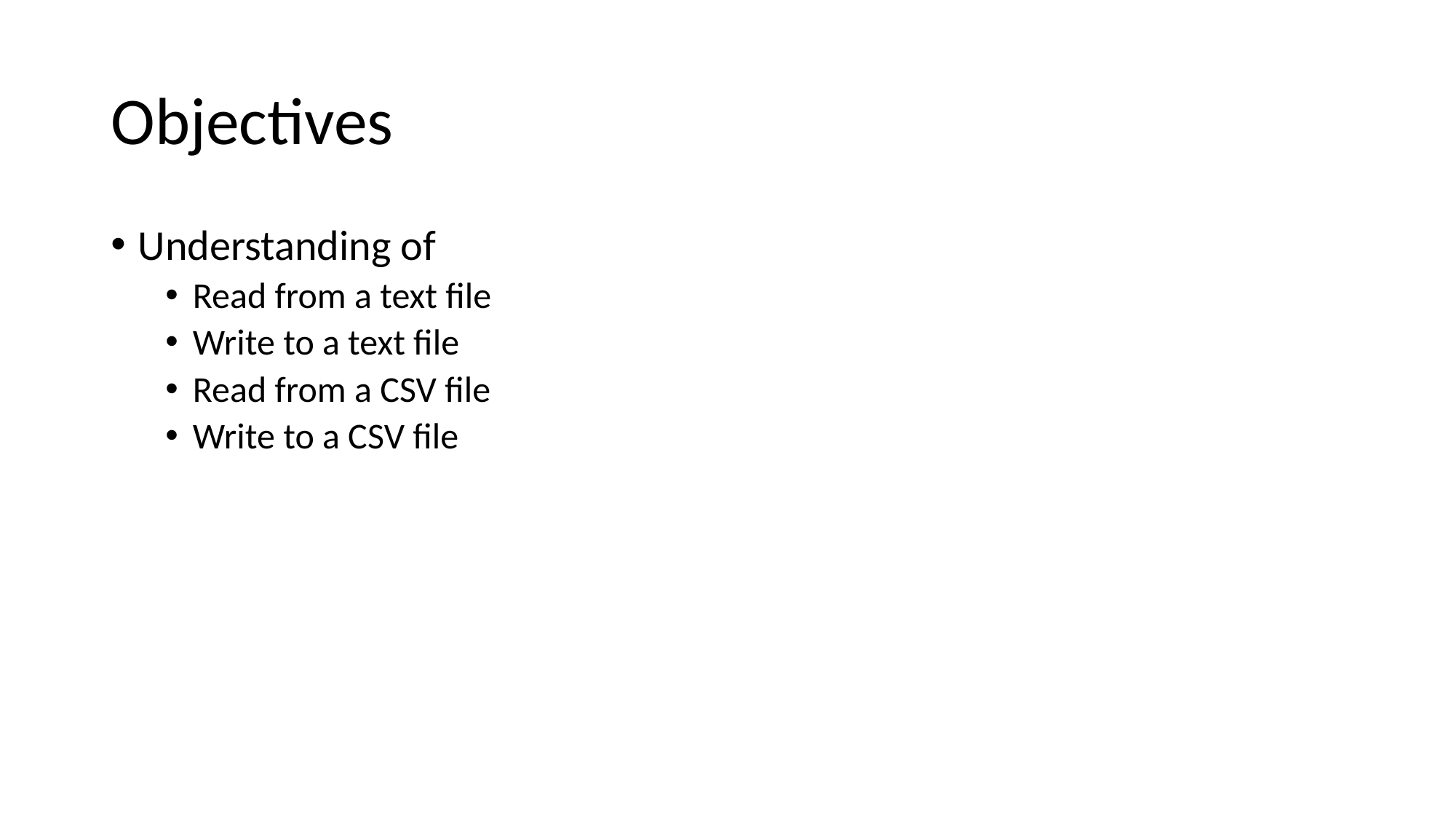

# Objectives
Understanding of
Read from a text file
Write to a text file
Read from a CSV file
Write to a CSV file